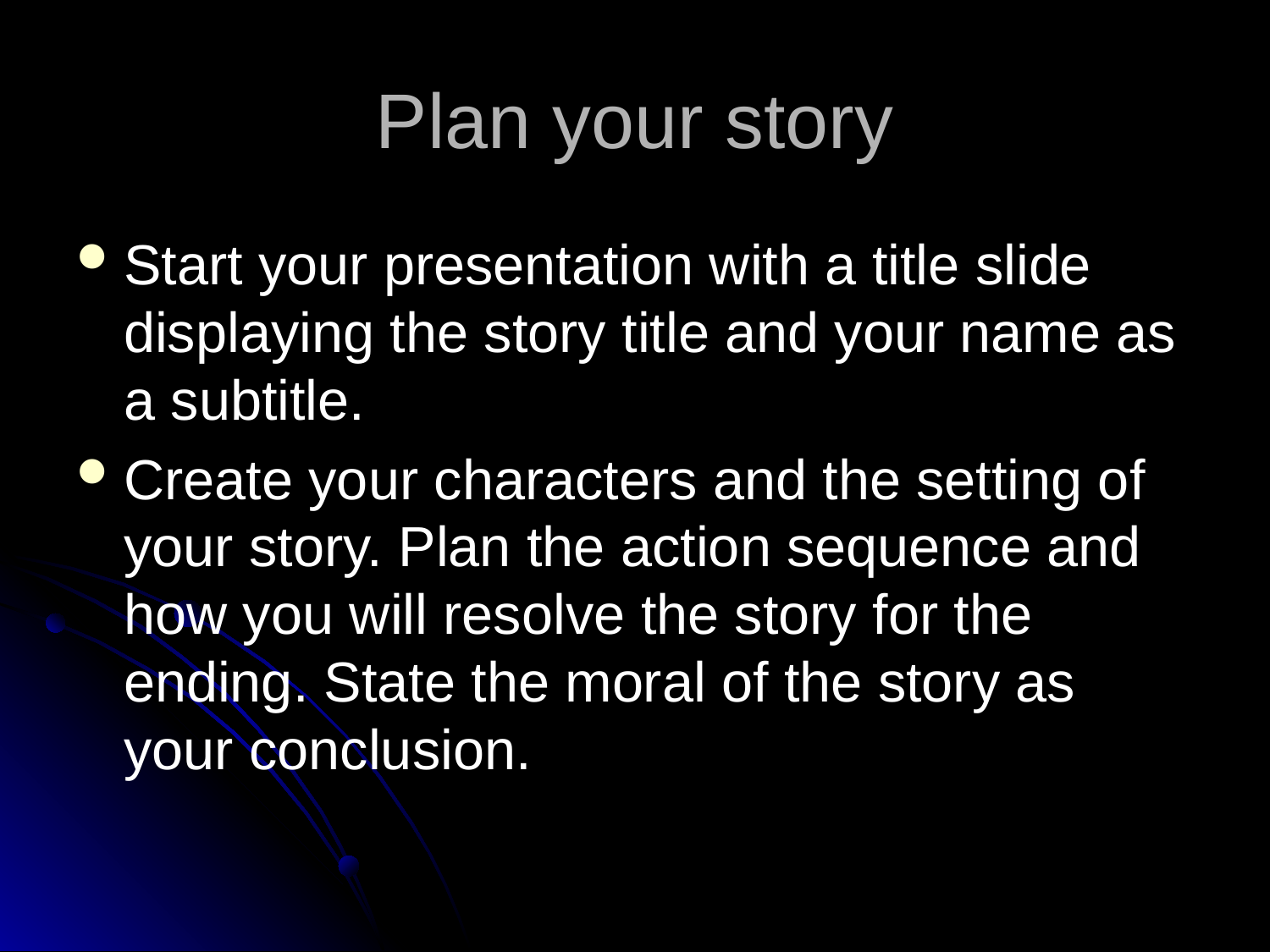

# Plan your story
Start your presentation with a title slide displaying the story title and your name as a subtitle.
Create your characters and the setting of your story. Plan the action sequence and how you will resolve the story for the ending. State the moral of the story as your conclusion.